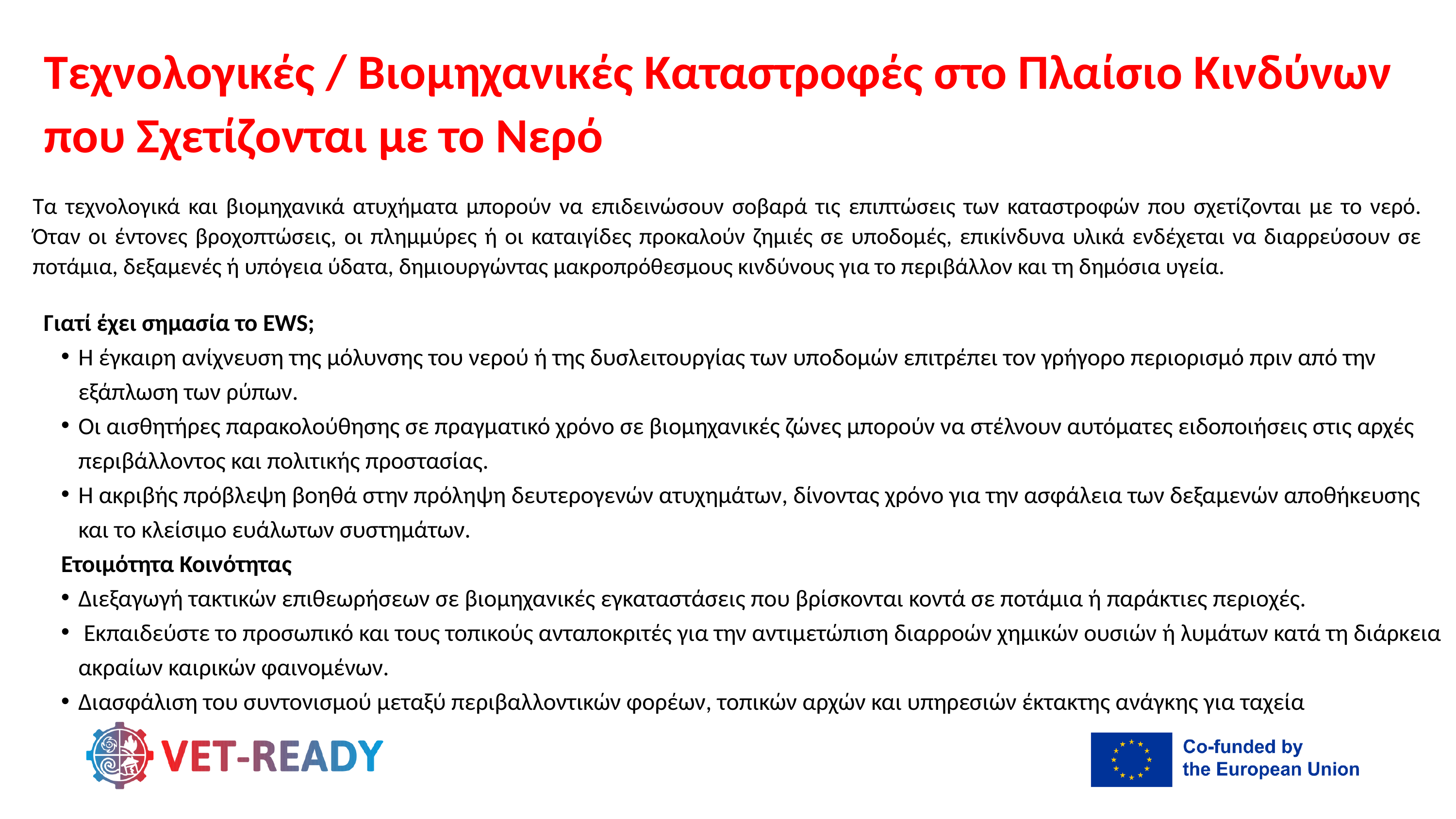

Τεχνολογικές / Βιομηχανικές Καταστροφές στο Πλαίσιο Κινδύνων που Σχετίζονται με το Νερό
Τα τεχνολογικά και βιομηχανικά ατυχήματα μπορούν να επιδεινώσουν σοβαρά τις επιπτώσεις των καταστροφών που σχετίζονται με το νερό. Όταν οι έντονες βροχοπτώσεις, οι πλημμύρες ή οι καταιγίδες προκαλούν ζημιές σε υποδομές, επικίνδυνα υλικά ενδέχεται να διαρρεύσουν σε ποτάμια, δεξαμενές ή υπόγεια ύδατα, δημιουργώντας μακροπρόθεσμους κινδύνους για το περιβάλλον και τη δημόσια υγεία.
Γιατί έχει σημασία το EWS;
Η έγκαιρη ανίχνευση της μόλυνσης του νερού ή της δυσλειτουργίας των υποδομών επιτρέπει τον γρήγορο περιορισμό πριν από την εξάπλωση των ρύπων.
Οι αισθητήρες παρακολούθησης σε πραγματικό χρόνο σε βιομηχανικές ζώνες μπορούν να στέλνουν αυτόματες ειδοποιήσεις στις αρχές περιβάλλοντος και πολιτικής προστασίας.
Η ακριβής πρόβλεψη βοηθά στην πρόληψη δευτερογενών ατυχημάτων, δίνοντας χρόνο για την ασφάλεια των δεξαμενών αποθήκευσης και το κλείσιμο ευάλωτων συστημάτων.
Ετοιμότητα Κοινότητας
Διεξαγωγή τακτικών επιθεωρήσεων σε βιομηχανικές εγκαταστάσεις που βρίσκονται κοντά σε ποτάμια ή παράκτιες περιοχές.
 Εκπαιδεύστε το προσωπικό και τους τοπικούς ανταποκριτές για την αντιμετώπιση διαρροών χημικών ουσιών ή λυμάτων κατά τη διάρκεια ακραίων καιρικών φαινομένων.
Διασφάλιση του συντονισμού μεταξύ περιβαλλοντικών φορέων, τοπικών αρχών και υπηρεσιών έκτακτης ανάγκης για ταχεία